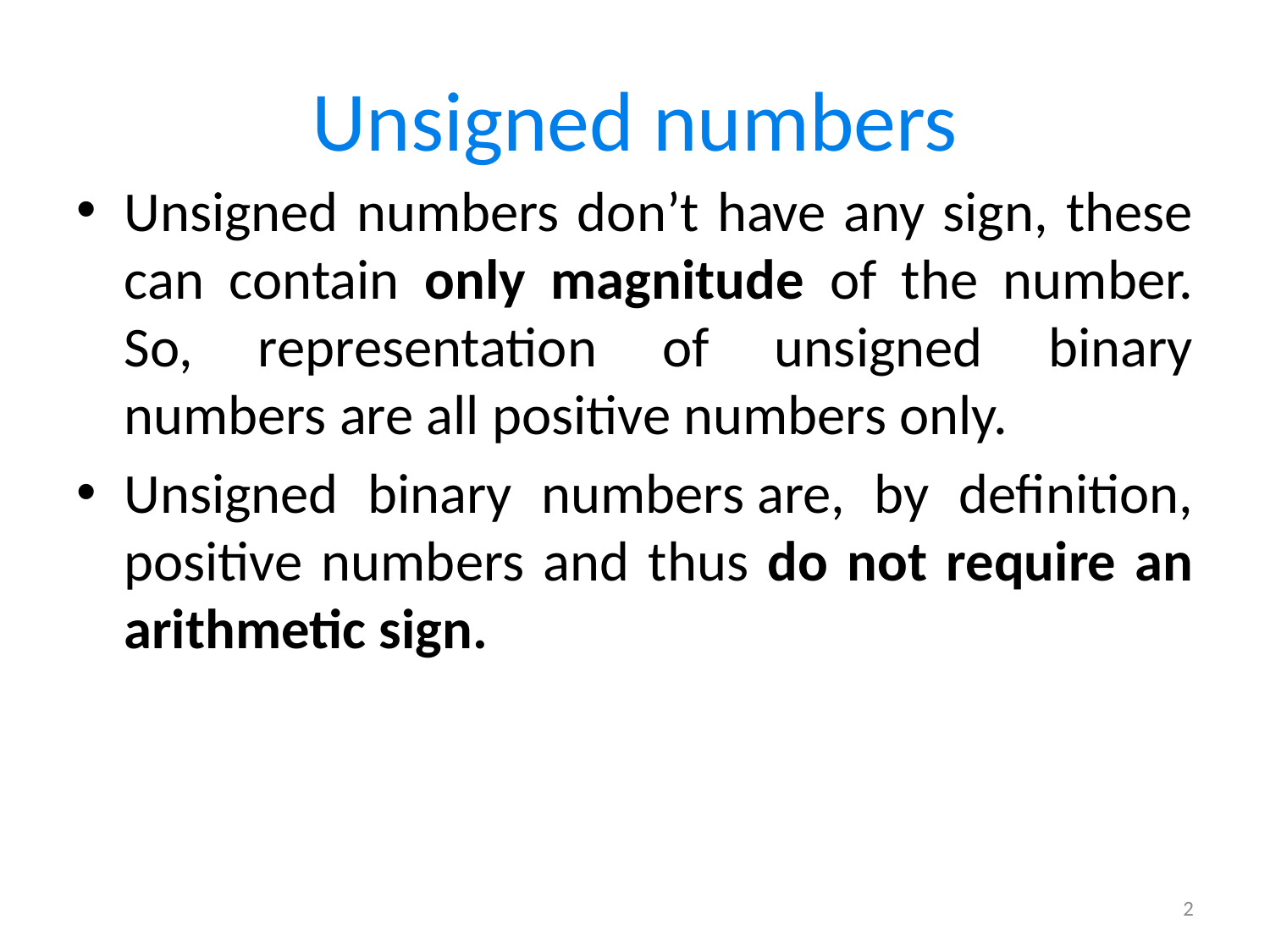

# Unsigned numbers
Unsigned numbers don’t have any sign, these can contain only magnitude of the number. So, representation of unsigned binary numbers are all positive numbers only.
Unsigned binary numbers are, by definition, positive numbers and thus do not require an arithmetic sign.

2